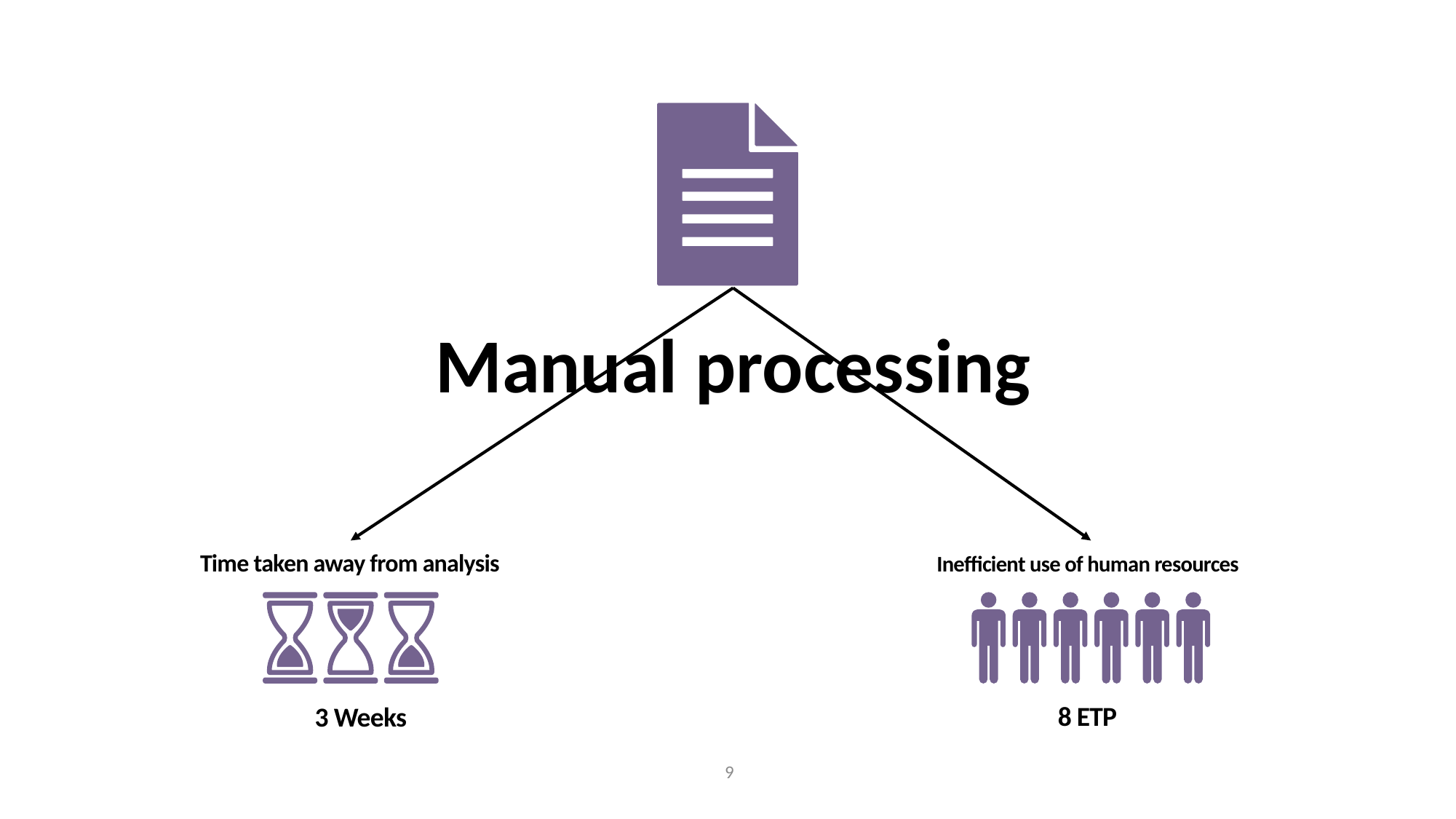

Manual processing
Time taken away from analysis
Inefficient use of human resources

8 ETP
3 Weeks
9